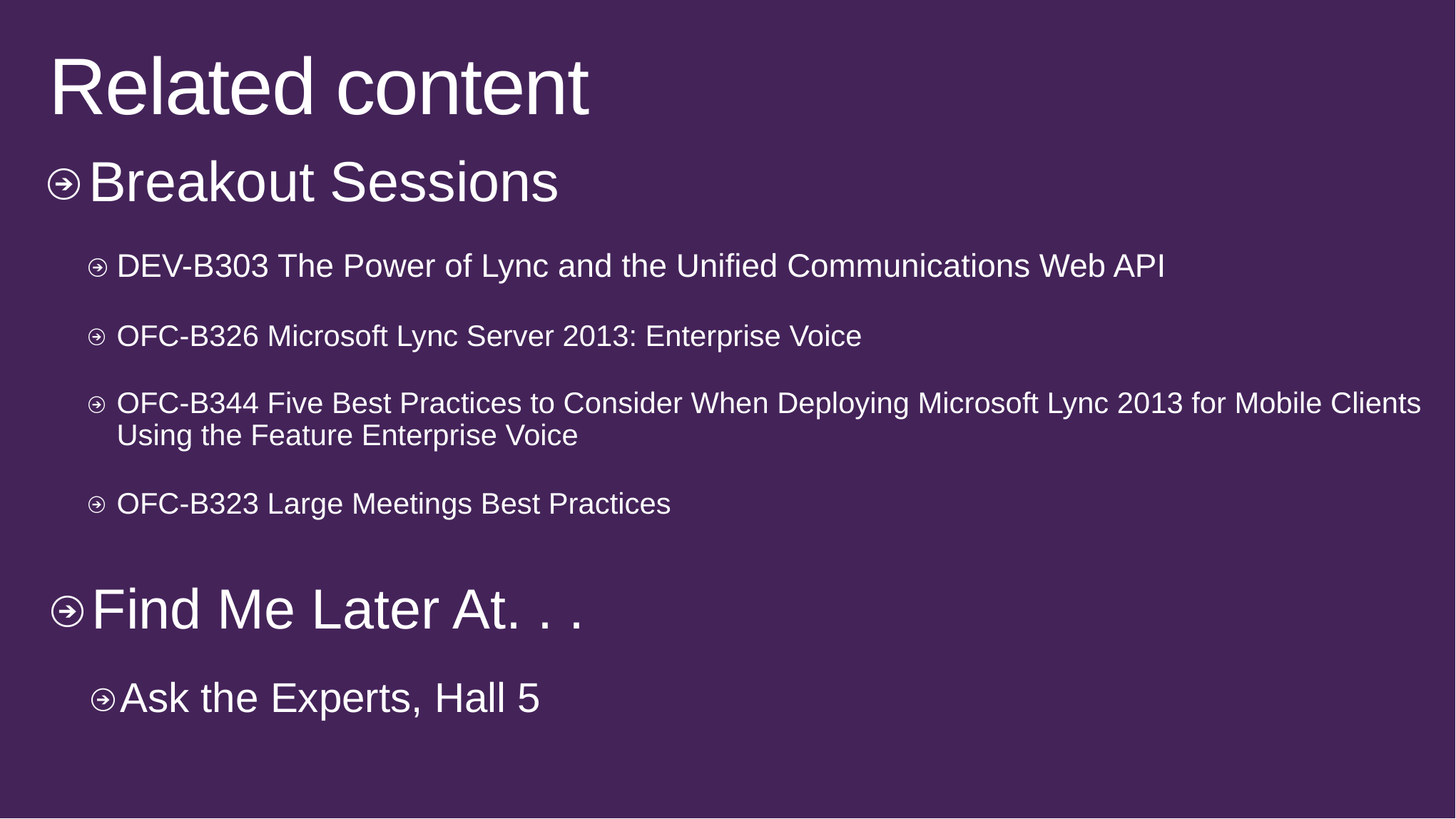

# Related content
Breakout Sessions
DEV-B303 The Power of Lync and the Unified Communications Web API
OFC-B326 Microsoft Lync Server 2013: Enterprise Voice
OFC-B344 Five Best Practices to Consider When Deploying Microsoft Lync 2013 for Mobile Clients Using the Feature Enterprise Voice
OFC-B323 Large Meetings Best Practices

Find Me Later At. . .
Ask the Experts, Hall 5